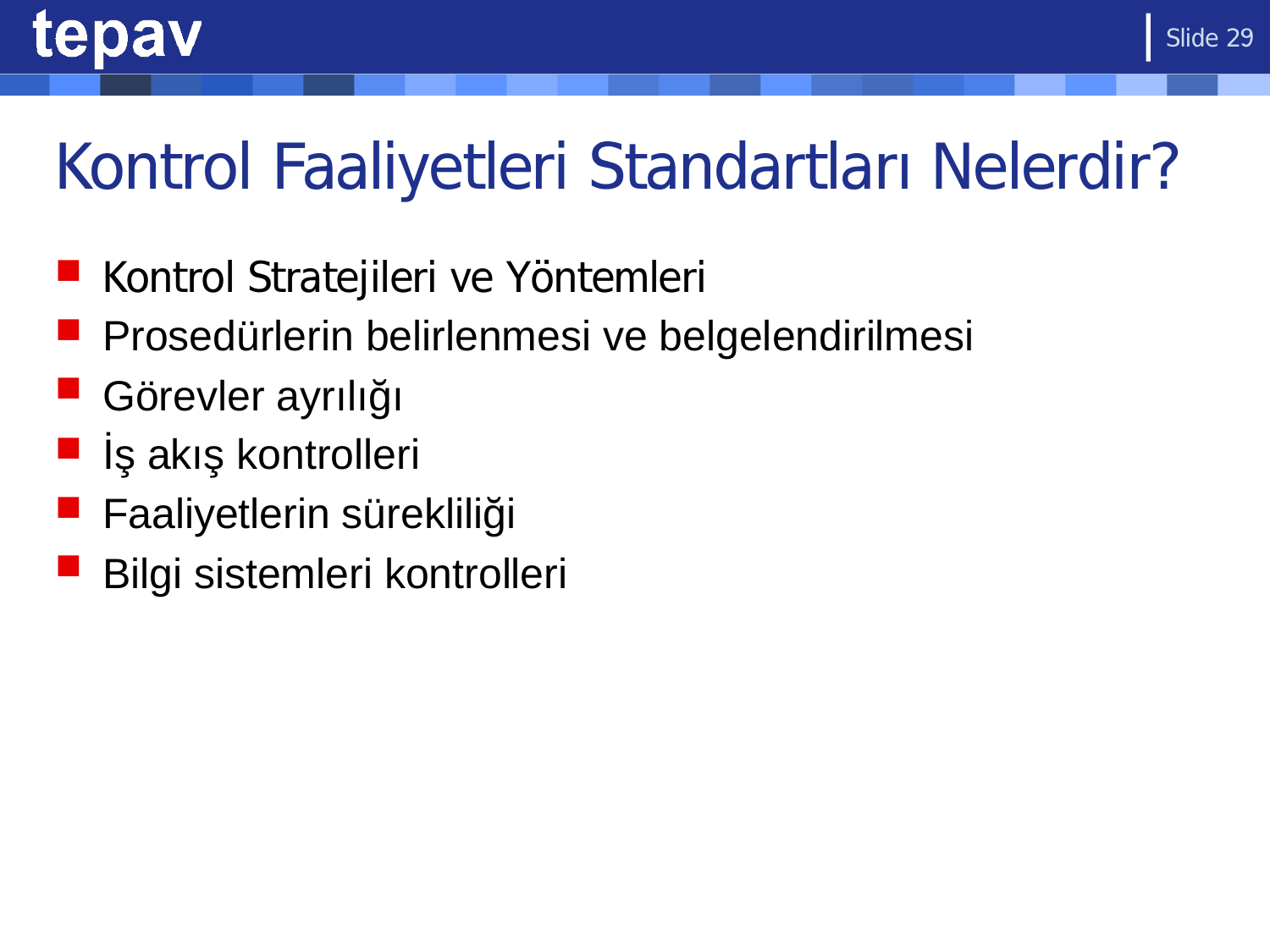

Slide 29
# Kontrol Faaliyetleri Standartları Nelerdir?
Kontrol Stratejileri ve Yöntemleri
Prosedürlerin belirlenmesi ve belgelendirilmesi
Görevler ayrılığı
İş akış kontrolleri
Faaliyetlerin sürekliliği
Bilgi sistemleri kontrolleri